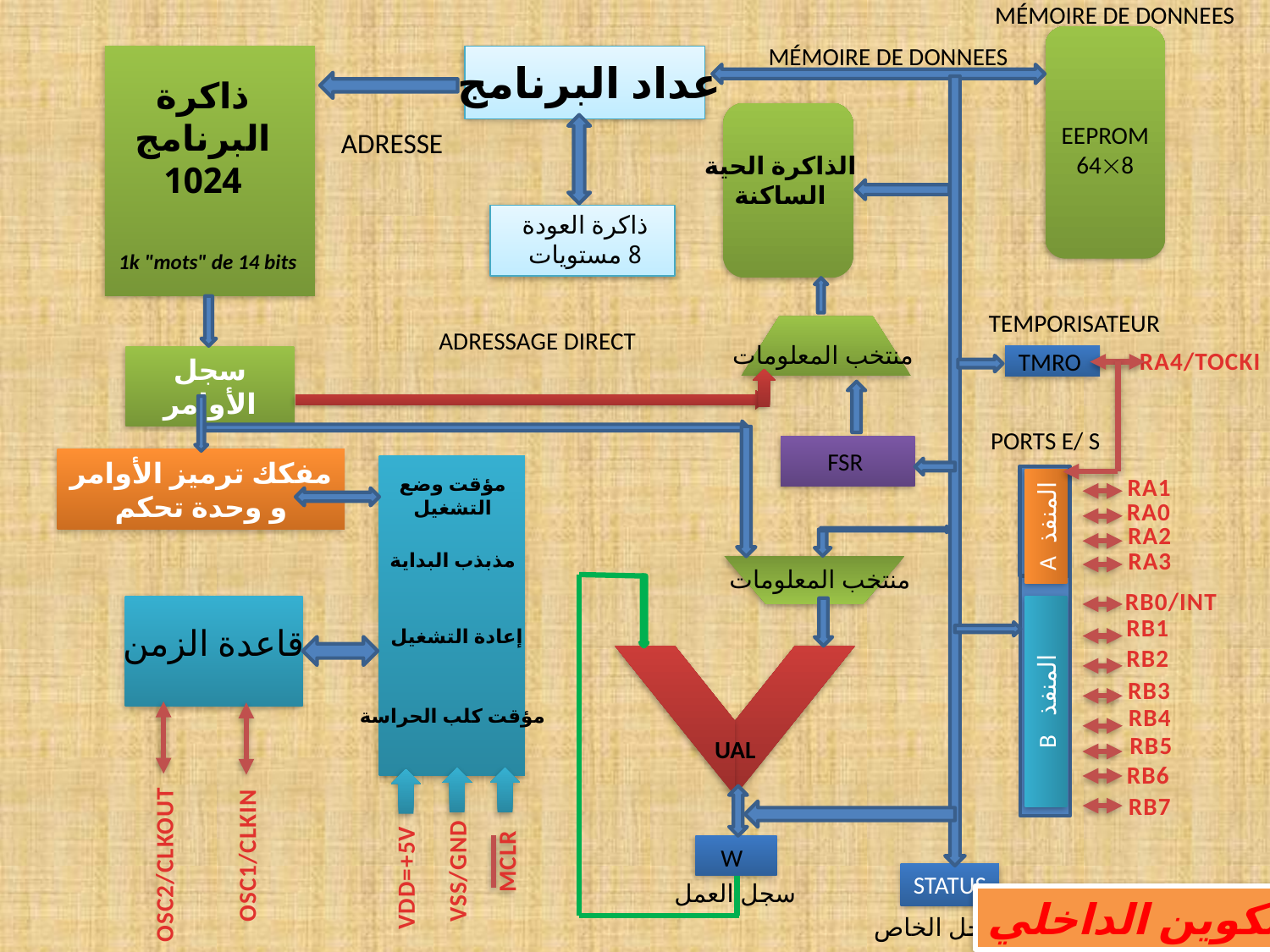

MÉMOIRE DE DONNEES

MÉMOIRE DE DONNEES

عداد البرنامج

ذاكرة
البرنامج
1024

EEPROM
64×8

ADRESSE
الذاكرة الحية
الساكنة

ذاكرة العودة
8 مستويات

1k "mots" de 14 bits

TEMPORISATEUR

ADRESSAGE DIRECT
منتخب المعلومات
RA4/TOCKI
TMRO

سجل الأوامر

PORTS E/ S

FSR
مفكك ترميز الأوامر
و وحدة تحكم

RA1
مؤقت وضع
التشغيل

RA0
المنفذ  A
RA2

RA3
مذبذب البداية

منتخب المعلومات

RB0/INT

RB1
قاعدة الزمن
إعادة التشغيل

RB2

RB3
المنفذ   B
RB4
مؤقت كلب الحراسة
RB5
UAL
RB6

RB7

OSC1/CLKIN

W
MCLR
OSC2/CLKOUT
VSS/GND
VDD=+5V
STATUS
سجل العمل
التكوين الداخلي
سجل الخاص